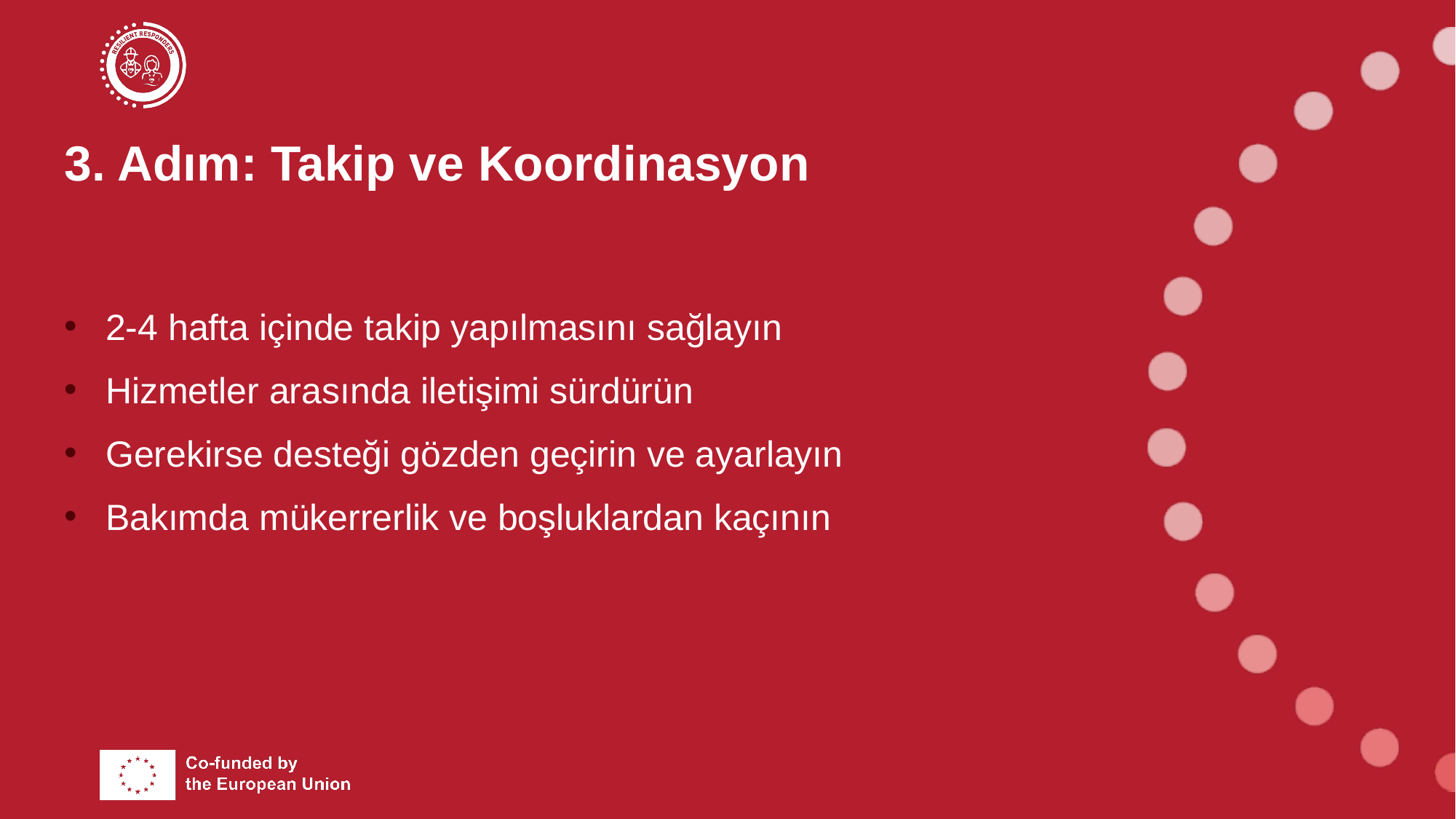

# 3. Adım: Takip ve Koordinasyon
2-4 hafta içinde takip yapılmasını sağlayın
Hizmetler arasında iletişimi sürdürün
Gerekirse desteği gözden geçirin ve ayarlayın
Bakımda mükerrerlik ve boşluklardan kaçının